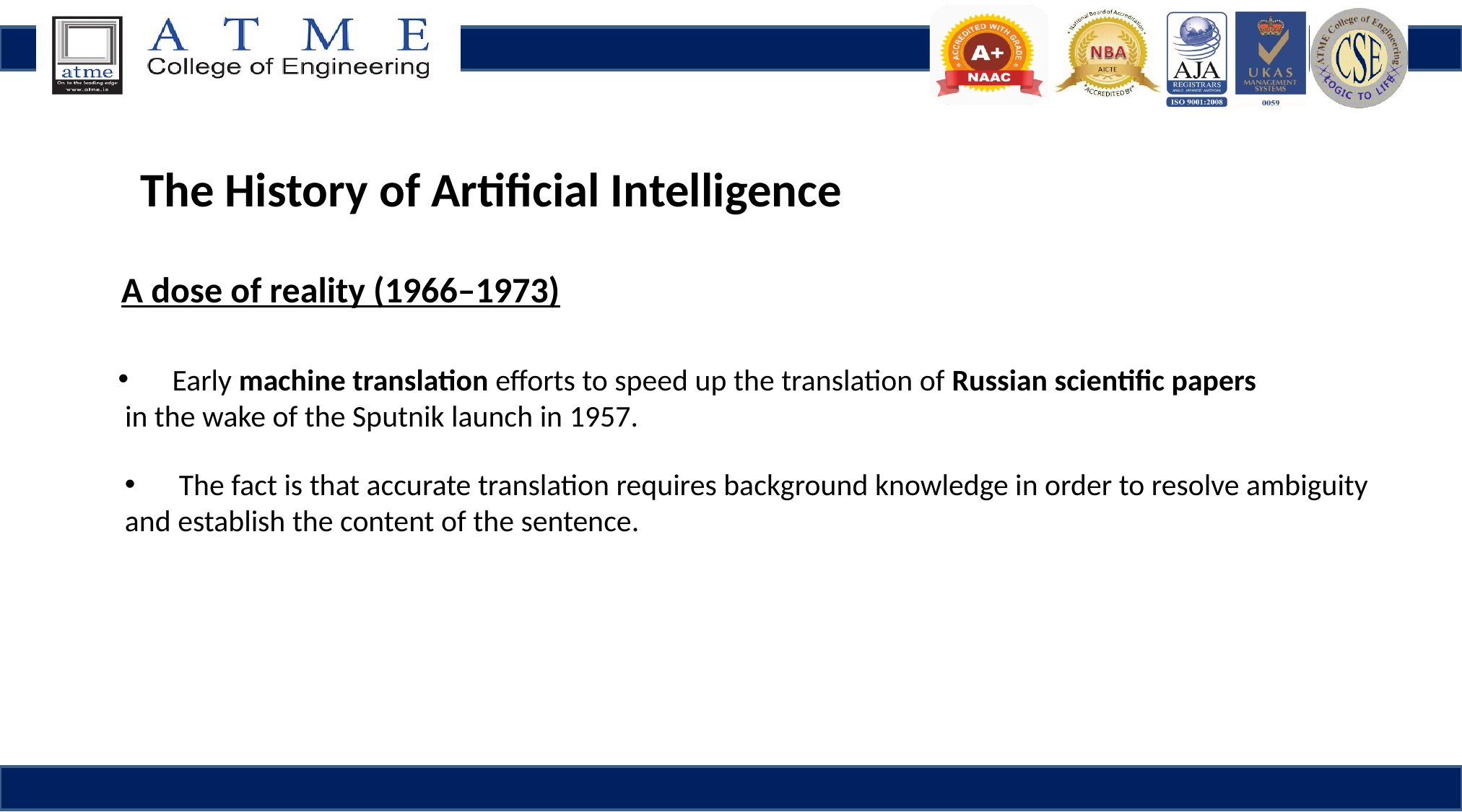

The History of Artificial Intelligence
A dose of reality (1966–1973)
Early machine translation efforts to speed up the translation of Russian scientific papers
 in the wake of the Sputnik launch in 1957.
The fact is that accurate translation requires background knowledge in order to resolve ambiguity
and establish the content of the sentence.